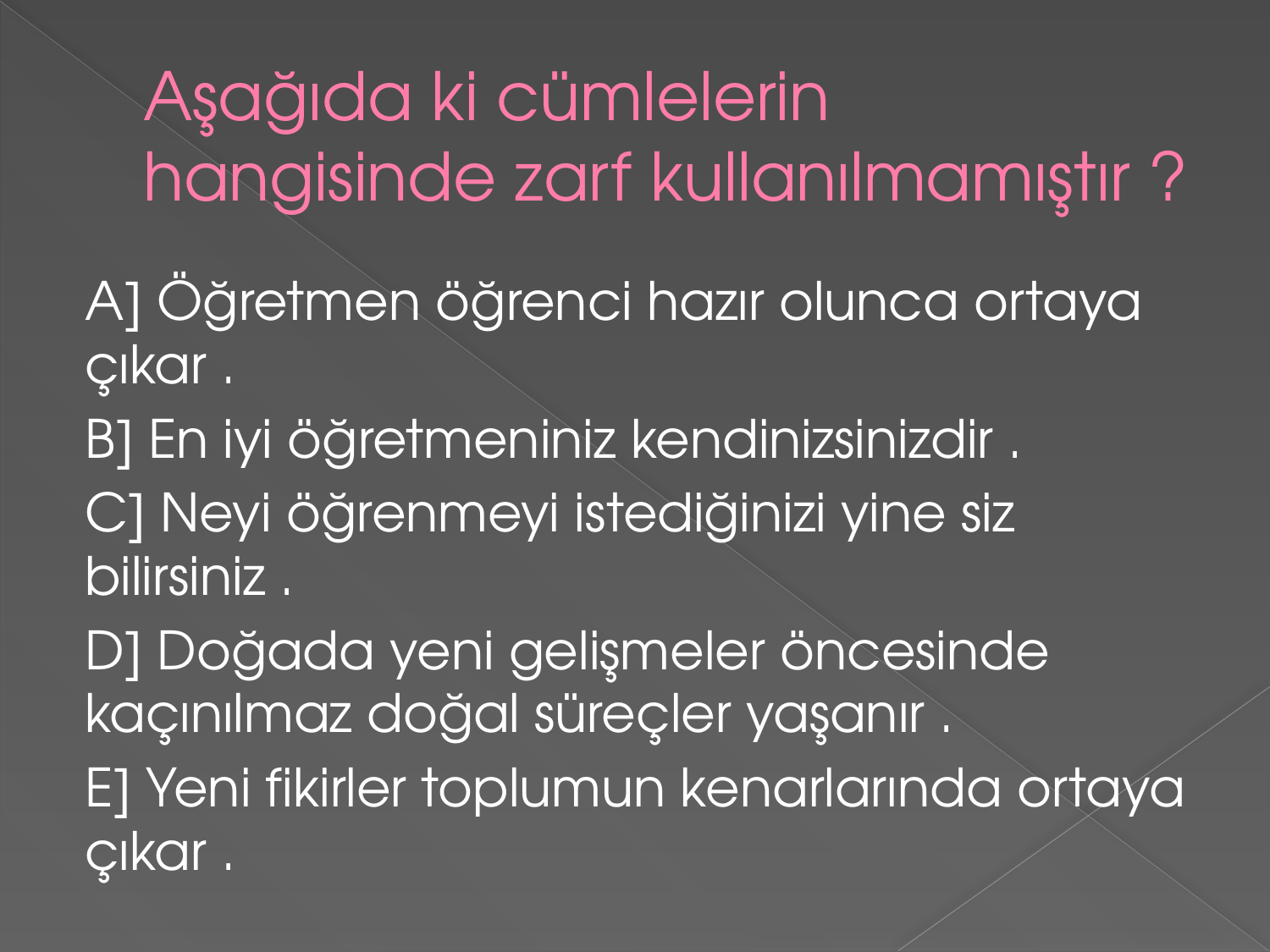

# Aşağıda ki cümlelerin hangisinde zarf kullanılmamıştır ?
A] Öğretmen öğrenci hazır olunca ortaya çıkar .
B] En iyi öğretmeniniz kendinizsinizdir .
C] Neyi öğrenmeyi istediğinizi yine siz bilirsiniz .
D] Doğada yeni gelişmeler öncesinde kaçınılmaz doğal süreçler yaşanır .
E] Yeni fikirler toplumun kenarlarında ortaya çıkar .